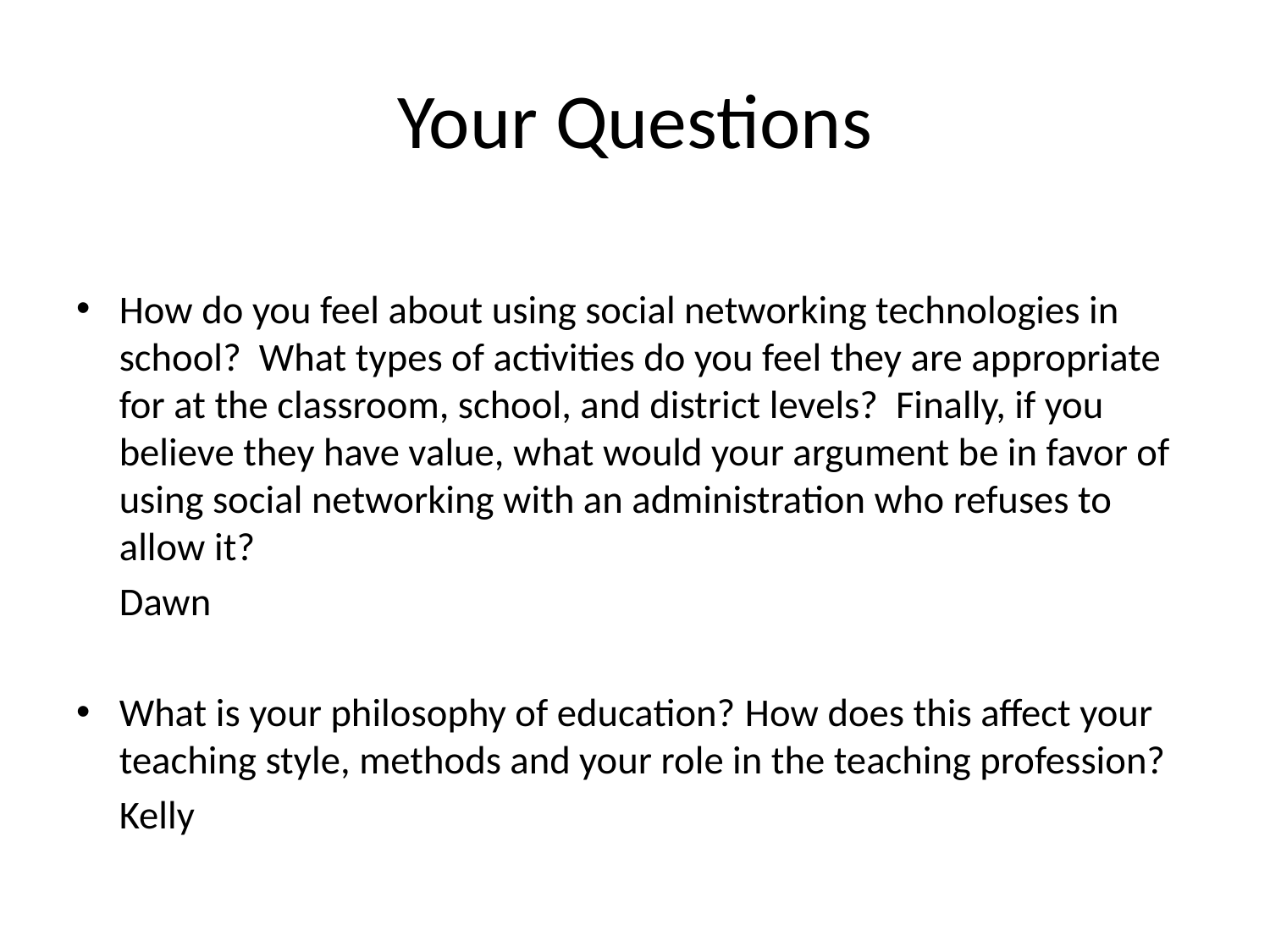

# Your Questions

How do you feel about using social networking technologies in school?  What types of activities do you feel they are appropriate for at the classroom, school, and district levels?  Finally, if you believe they have value, what would your argument be in favor of using social networking with an administration who refuses to allow it?
									Dawn

What is your philosophy of education? How does this affect your teaching style, methods and your role in the teaching profession?
									Kelly